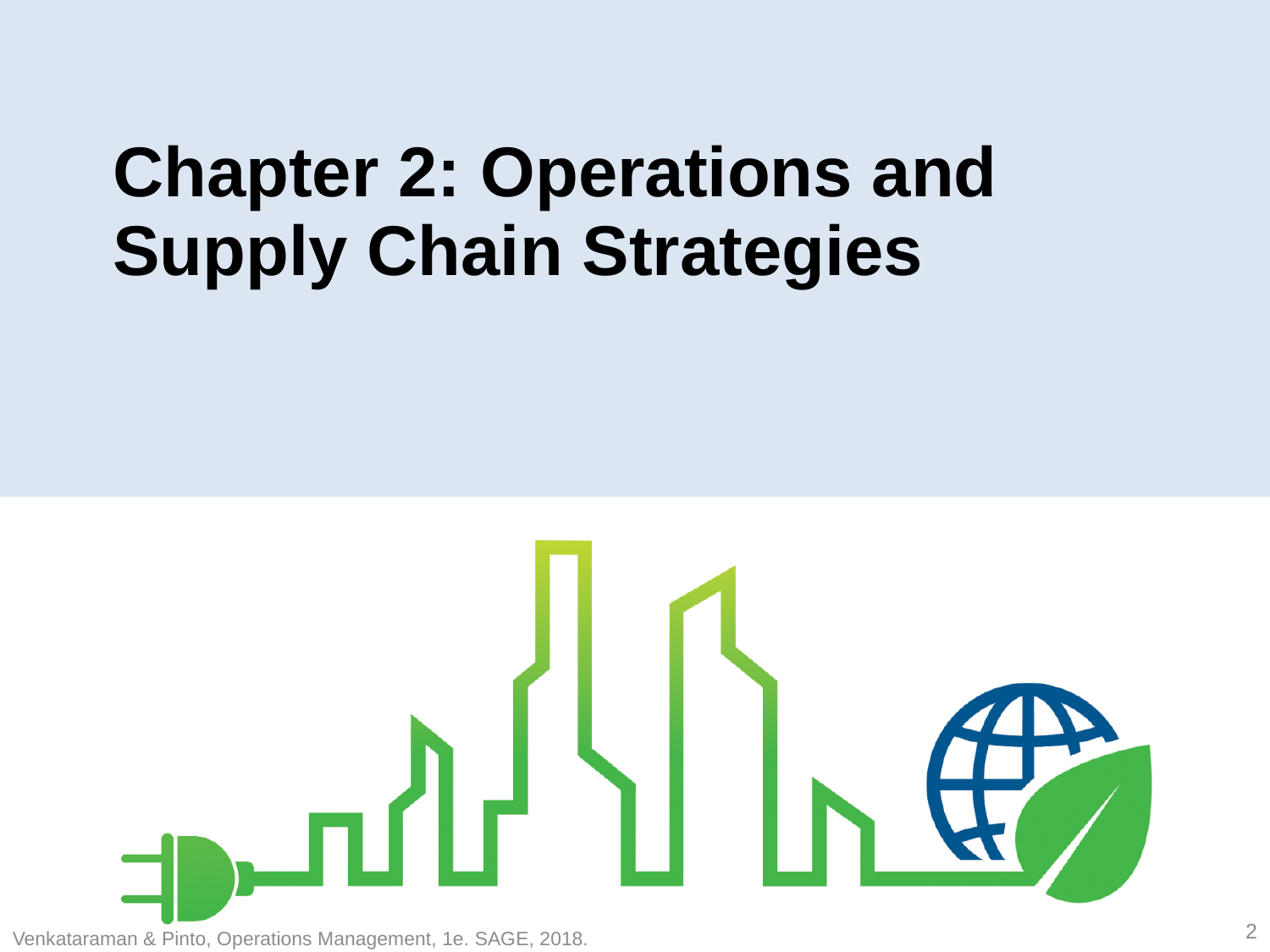

# Chapter 2: Operations and Supply Chain Strategies
2
Venkataraman & Pinto, Operations Management, 1e. SAGE, 2018.